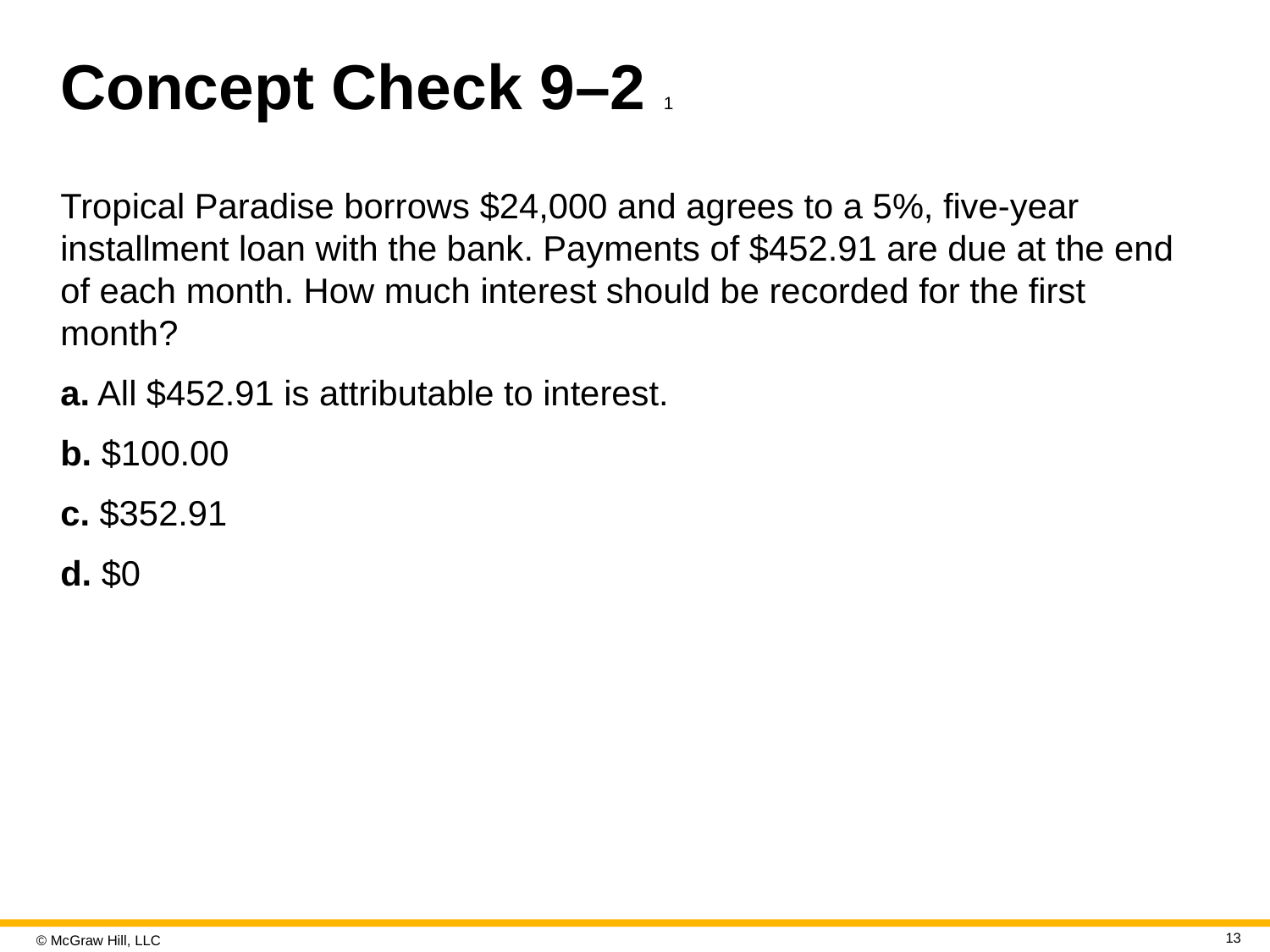

# Concept Check 9–2 1
Tropical Paradise borrows $24,000 and agrees to a 5%, five-year installment loan with the bank. Payments of $452.91 are due at the end of each month. How much interest should be recorded for the first month?
a. All $452.91 is attributable to interest.
b. $100.00
c. $352.91
d. $0
13